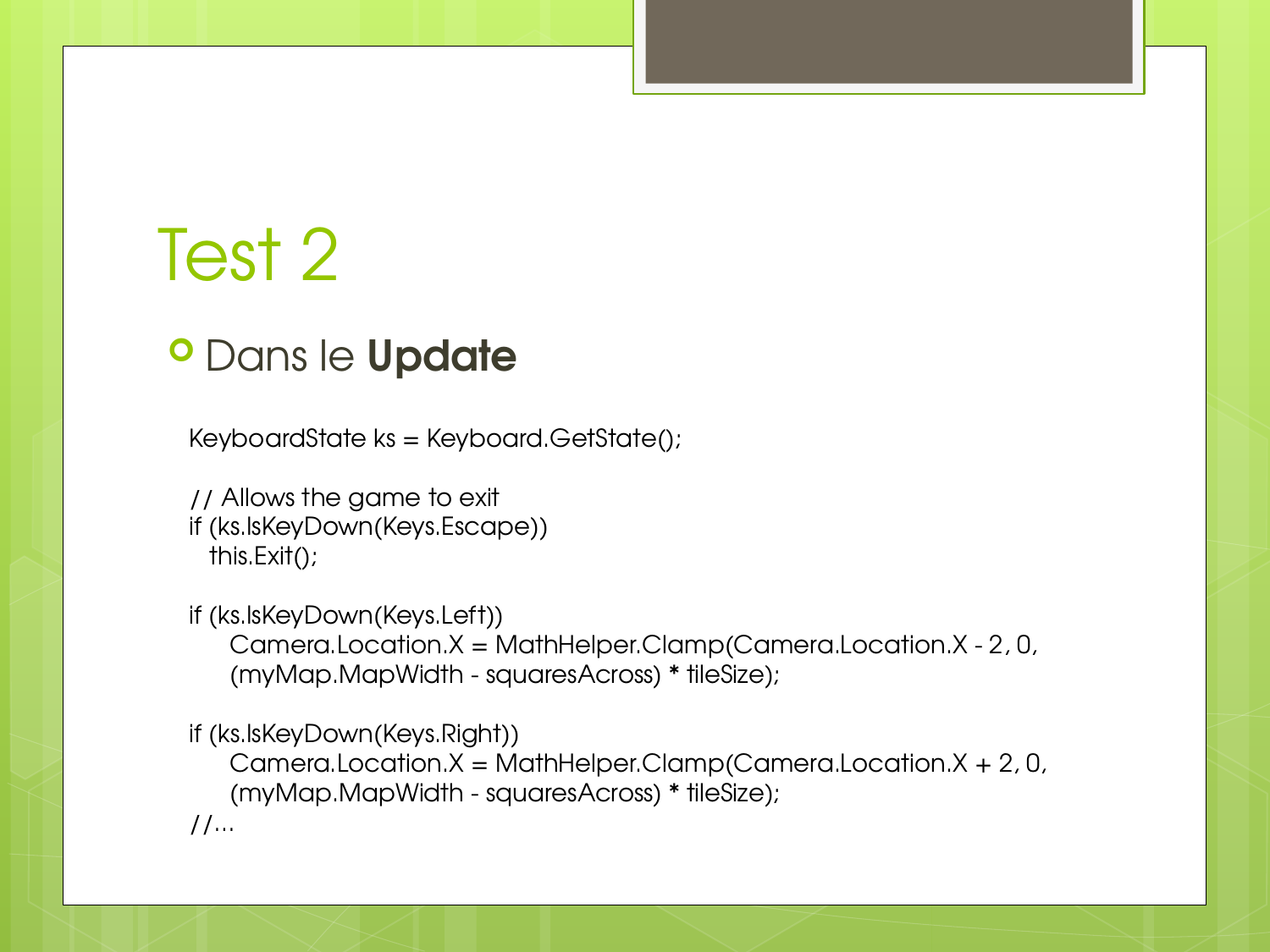

# Test 2
Dans le Update
KeyboardState ks = Keyboard.GetState();

// Allows the game to exit
if (ks.IsKeyDown(Keys.Escape))
   this.Exit();

if (ks.IsKeyDown(Keys.Left))
      Camera.Location.X = MathHelper.Clamp(Camera.Location.X - 2, 0,
      (myMap.MapWidth - squaresAcross) * tileSize);

if (ks.IsKeyDown(Keys.Right))
      Camera.Location.X = MathHelper.Clamp(Camera.Location.X + 2, 0,
      (myMap.MapWidth - squaresAcross) * tileSize);
//…